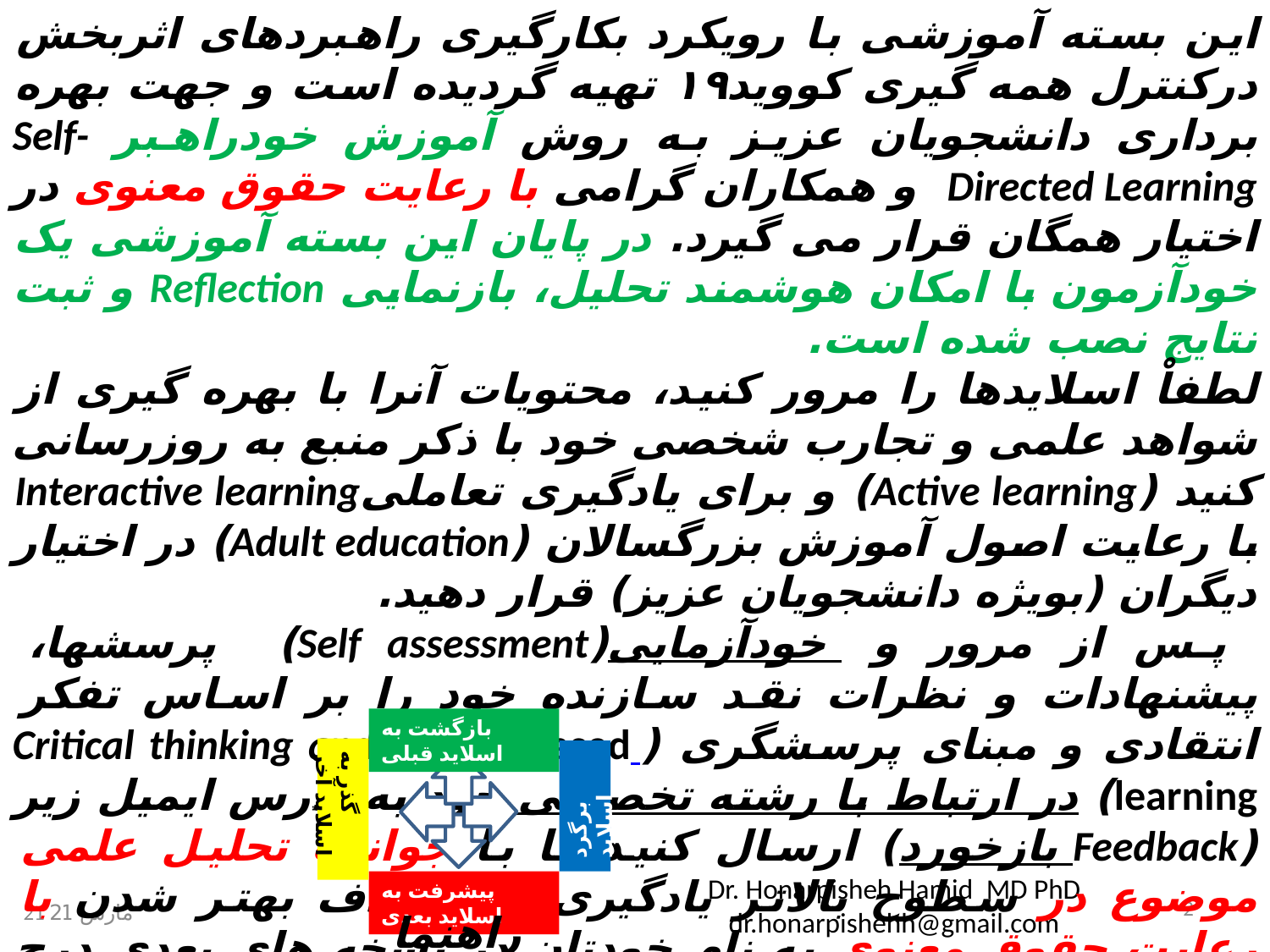

این بسته آموزشی با رویکرد بکارگیری راهبردهای اثربخش درکنترل همه گیری کووید۱۹ تهیه گردیده است و جهت بهره برداری دانشجویان عزیز به روش آموزش خودراهبر Self-Directed Learning  و همکاران گرامی با رعایت حقوق معنوی در اختیار همگان قرار می گیرد. در پایان این بسته آموزشی یک خودآزمون با امکان هوشمند تحلیل، بازنمایی Reflection و ثبت نتایج نصب شده است.
	لطفاْ اسلایدها را مرور کنید، محتویات آنرا با بهره گیری از شواهد علمی و تجارب شخصی خود با ذکر منبع به روزرسانی کنید (Active learning) و برای یادگیری تعاملیInteractive learning با رعایت اصول آموزش بزرگسالان (Adult education) در اختیار دیگران (بویژه دانشجویان عزیز) قرار دهید.
 پس از مرور و خودآزمایی (Self assessment)  پرسشها، پیشنهادات و نظرات نقد سازنده خود را بر اساس تفکر انتقادی و مبنای پرسشگری (Critical thinking and inquiry-based learning) در ارتباط با رشته تخصصی خود به آدرس ایمیل زیر (بازخورد Feedback) ارسال کنید تا با جوانب تحلیل علمی موضوع در سطوح بالاتر یادگیری و با هدف بهتر شدن با رعایت حقوق معنوی به نام خودتان در نسخه های بعدی درج و در اختیار همگان قرار گیرد. 					معاونت آموزشی
بازگشت به اسلاید قبلی
گذر به اسلاید آخر
برگرد اسلاید اول

پیشرفت به اسلاید بعدی
راهنما
Dr. Honarpisheh Hamid  MD PhD dr.honarpishehh@gmail.com
21 مارس 21
2